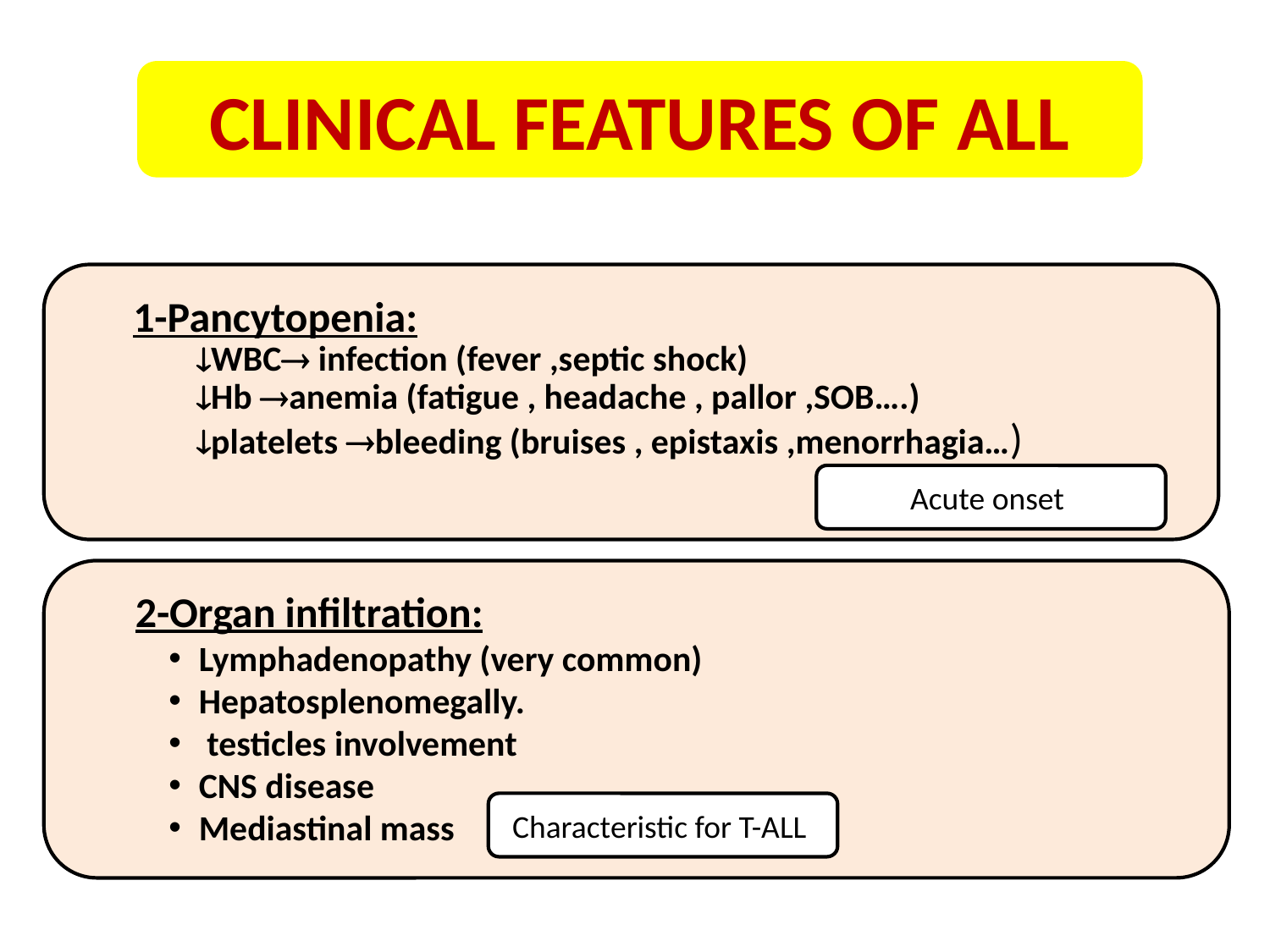

CLINICAL FEATURES OF ALL
1-Pancytopenia:
↓WBC→ infection (fever ,septic shock)
↓Hb →anemia (fatigue , headache , pallor ,SOB….)
↓platelets →bleeding (bruises , epistaxis ,menorrhagia…)

Acute onset
2-Organ infiltration:
Lymphadenopathy (very common)
Hepatosplenomegally.
 testicles involvement
CNS disease
Mediastinal mass
Characteristic for T-ALL